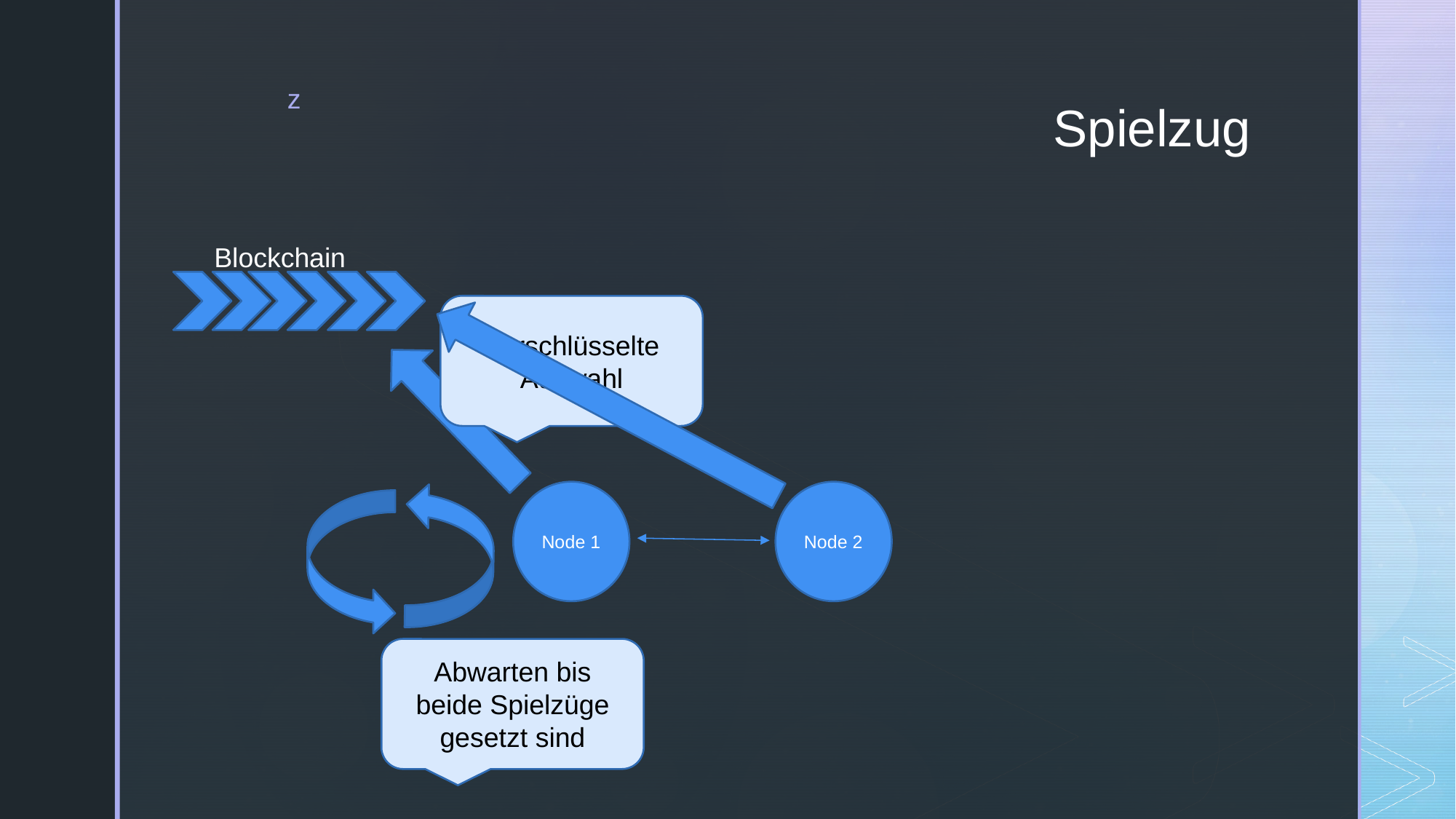

# Spielzug
Blockchain

Verschlüsselte Auswahl

Node 1
Node 2

Abwarten bis beide Spielzüge gesetzt sind